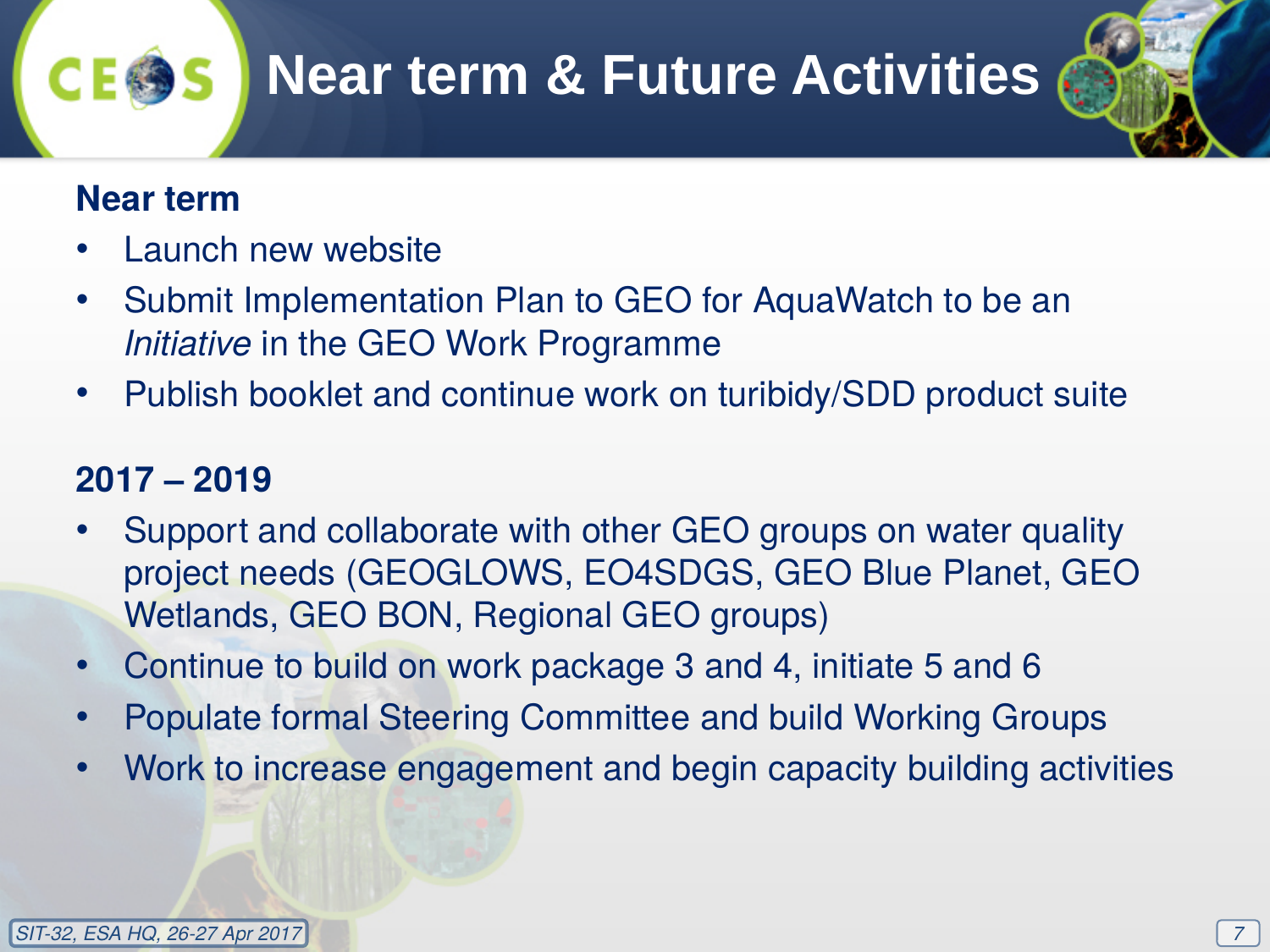

Near term & Future Activities
Near term
Launch new website
Submit Implementation Plan to GEO for AquaWatch to be an Initiative in the GEO Work Programme
Publish booklet and continue work on turibidy/SDD product suite

2017 – 2019
Support and collaborate with other GEO groups on water quality project needs (GEOGLOWS, EO4SDGS, GEO Blue Planet, GEO Wetlands, GEO BON, Regional GEO groups)
Continue to build on work package 3 and 4, initiate 5 and 6
Populate formal Steering Committee and build Working Groups
Work to increase engagement and begin capacity building activities

7